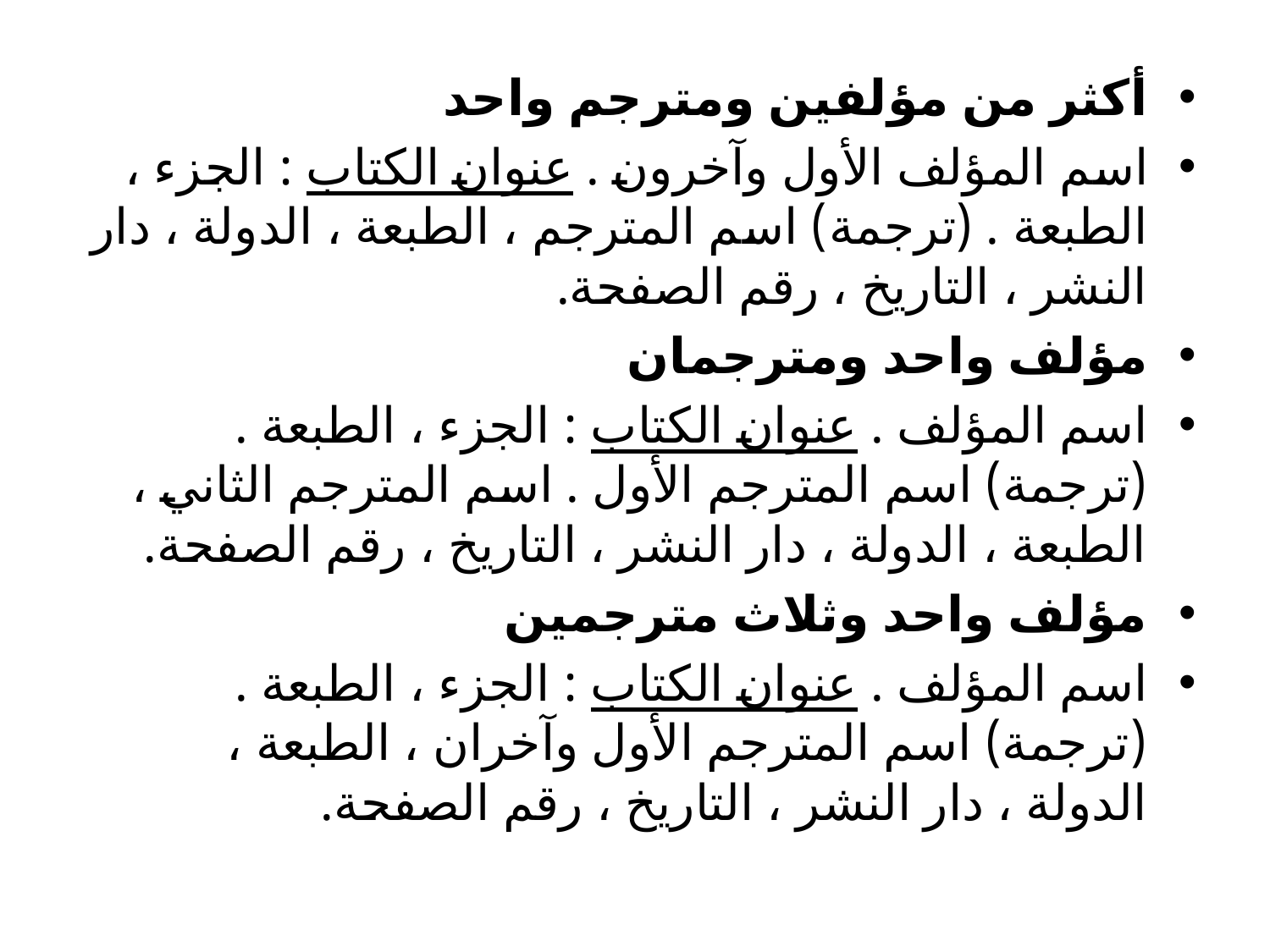

أكثر من مؤلفين ومترجم واحد
اسم المؤلف الأول وآخرون . عنوان الكتاب : الجزء ، الطبعة . (ترجمة) اسم المترجم ، الطبعة ، الدولة ، دار النشر ، التاريخ ، رقم الصفحة.
مؤلف واحد ومترجمان
اسم المؤلف . عنوان الكتاب : الجزء ، الطبعة . (ترجمة) اسم المترجم الأول . اسم المترجم الثاني ، الطبعة ، الدولة ، دار النشر ، التاريخ ، رقم الصفحة.
مؤلف واحد وثلاث مترجمين
اسم المؤلف . عنوان الكتاب : الجزء ، الطبعة . (ترجمة) اسم المترجم الأول وآخران ، الطبعة ، الدولة ، دار النشر ، التاريخ ، رقم الصفحة.